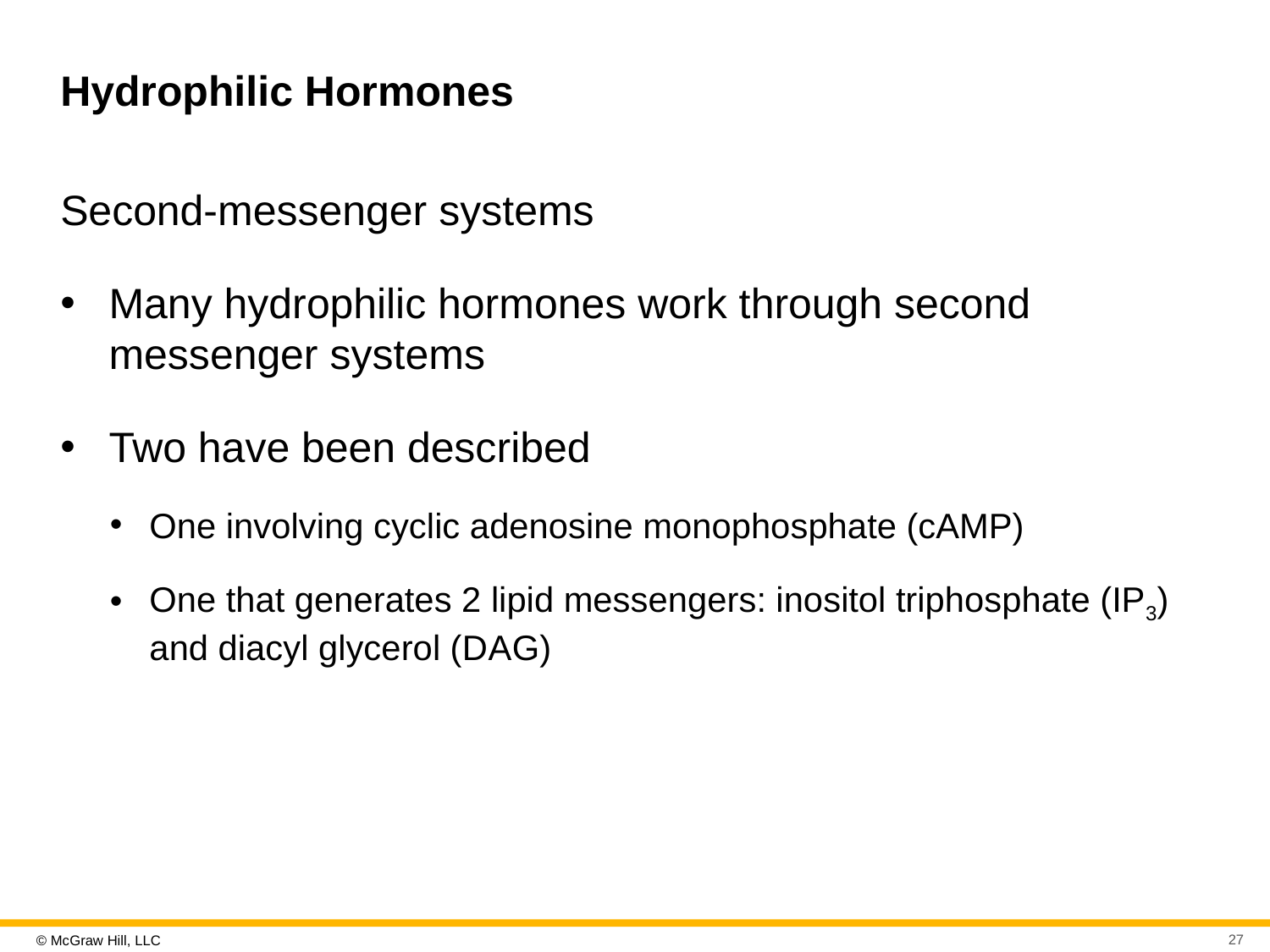

# Hydrophilic Hormones
Second-messenger systems
Many hydrophilic hormones work through second messenger systems
Two have been described
One involving cyclic adenosine monophosphate (cAMP)
One that generates 2 lipid messengers: inositol triphosphate (IP3) and diacyl glycerol (D A G)
27